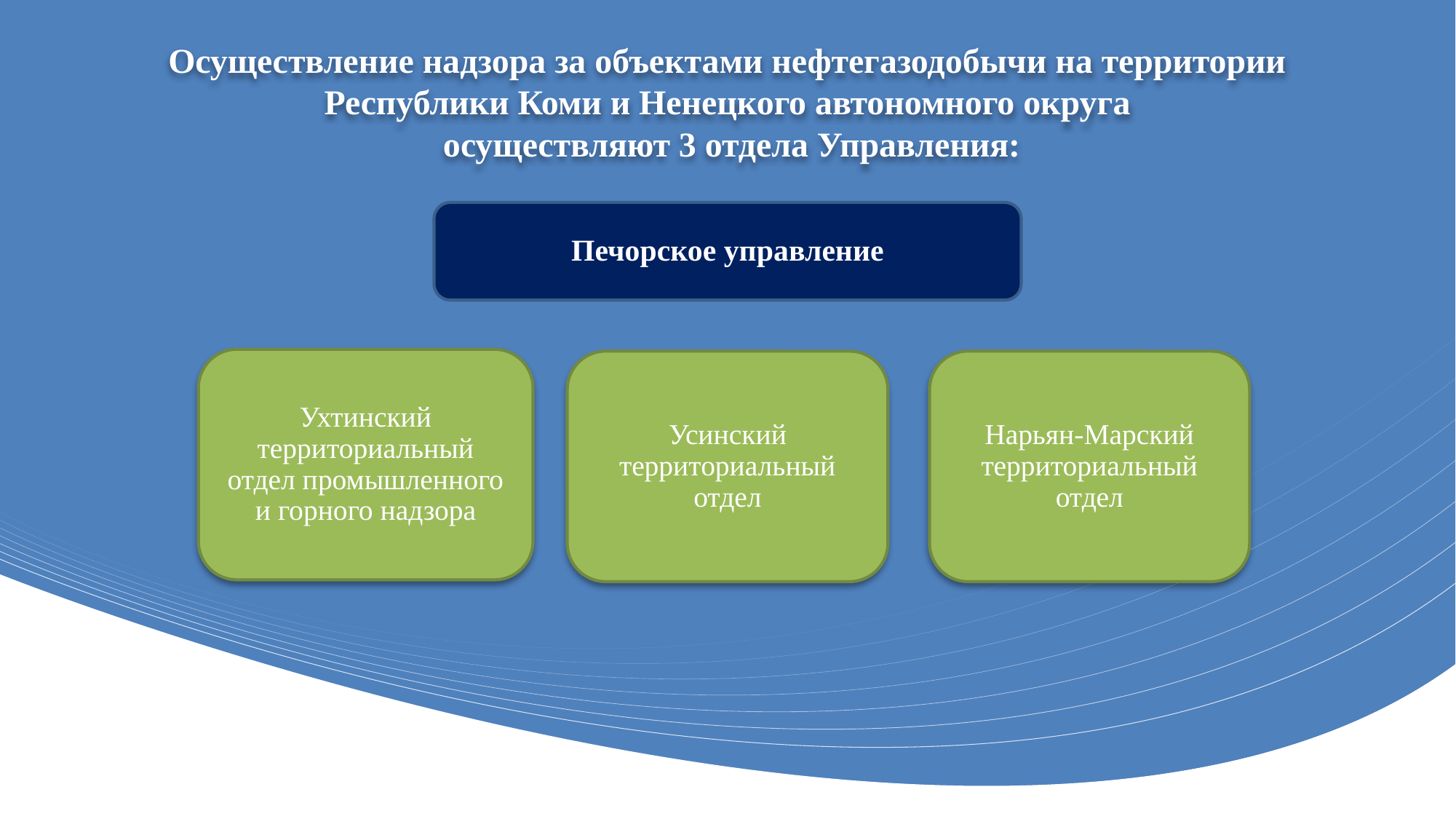

# Осуществление надзора за объектами нефтегазодобычи на территории Республики Коми и Ненецкого автономного округа осуществляют 3 отдела Управления:
Печорское управление
Ухтинский территориальный отдел промышленного и горного надзора

Усинский территориальный отдел

Нарьян-Марский территориальный отдел